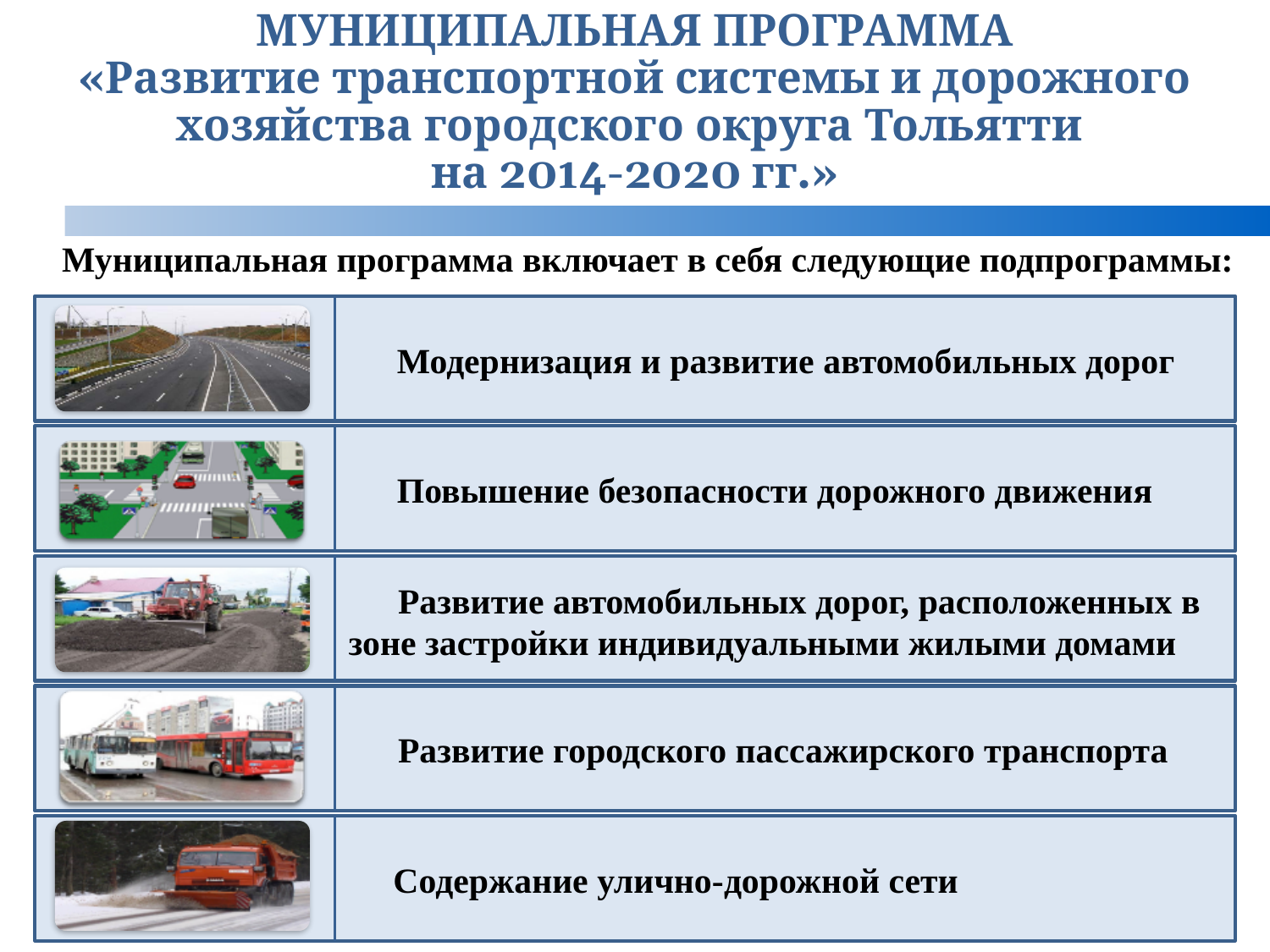

МУНИЦИПАЛЬНАЯ ПРОГРАММА
«Развитие транспортной системы и дорожного хозяйства городского округа Тольятти
на 2014-2020 гг.»

Муниципальная программа включает в себя следующие подпрограммы:

Модернизация и развитие автомобильных дорог

Повышение безопасности дорожного движения

Развитие автомобильных дорог, расположенных в зоне застройки индивидуальными жилыми домами

Развитие городского пассажирского транспорта

Содержание улично-дорожной сети